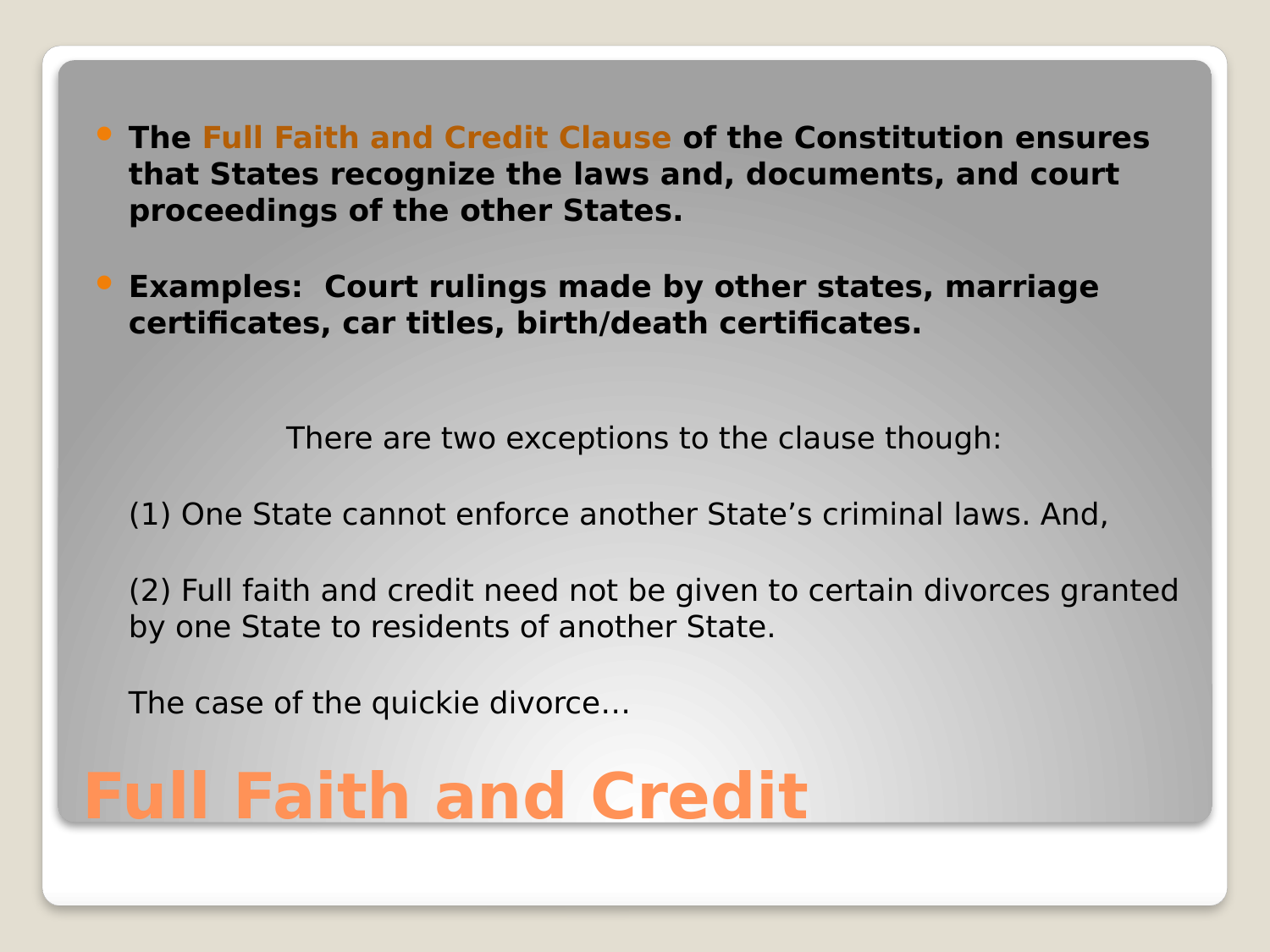

The Full Faith and Credit Clause of the Constitution ensures that States recognize the laws and, documents, and court proceedings of the other States.

Examples:  Court rulings made by other states, marriage certificates, car titles, birth/death certificates.

There are two exceptions to the clause though:

(1) One State cannot enforce another State’s criminal laws. And,

(2) Full faith and credit need not be given to certain divorces granted by one State to residents of another State.

The case of the quickie divorce…

# Full Faith and Credit